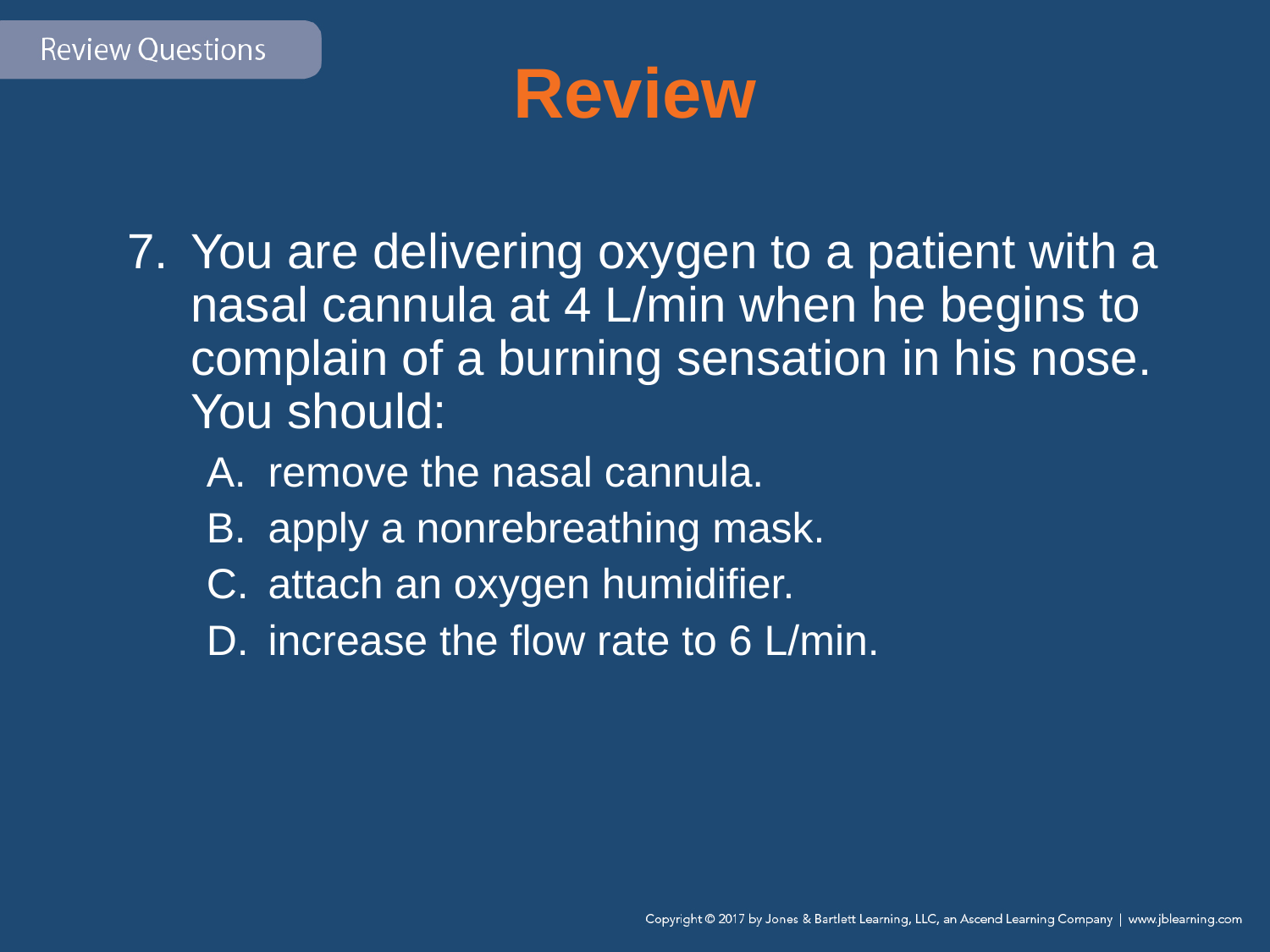

# Review
You are delivering oxygen to a patient with a nasal cannula at 4 L/min when he begins to complain of a burning sensation in his nose. You should:
A.	remove the nasal cannula.
B.	apply a nonrebreathing mask.
C.	attach an oxygen humidifier.
D.	increase the flow rate to 6 L/min.